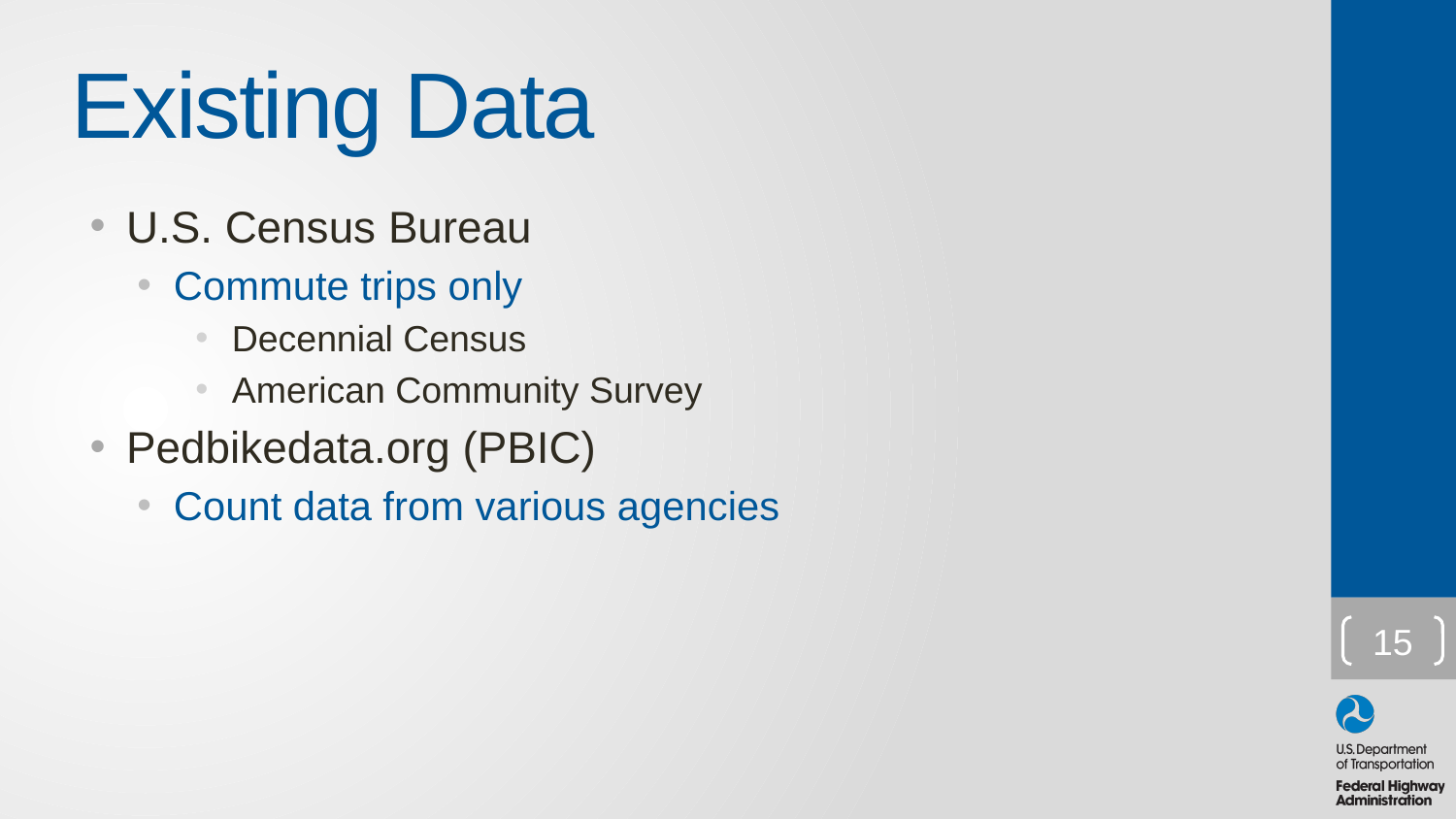

# Existing Data
U.S. Census Bureau
Commute trips only
Decennial Census
American Community Survey
Pedbikedata.org (PBIC)
Count data from various agencies
15